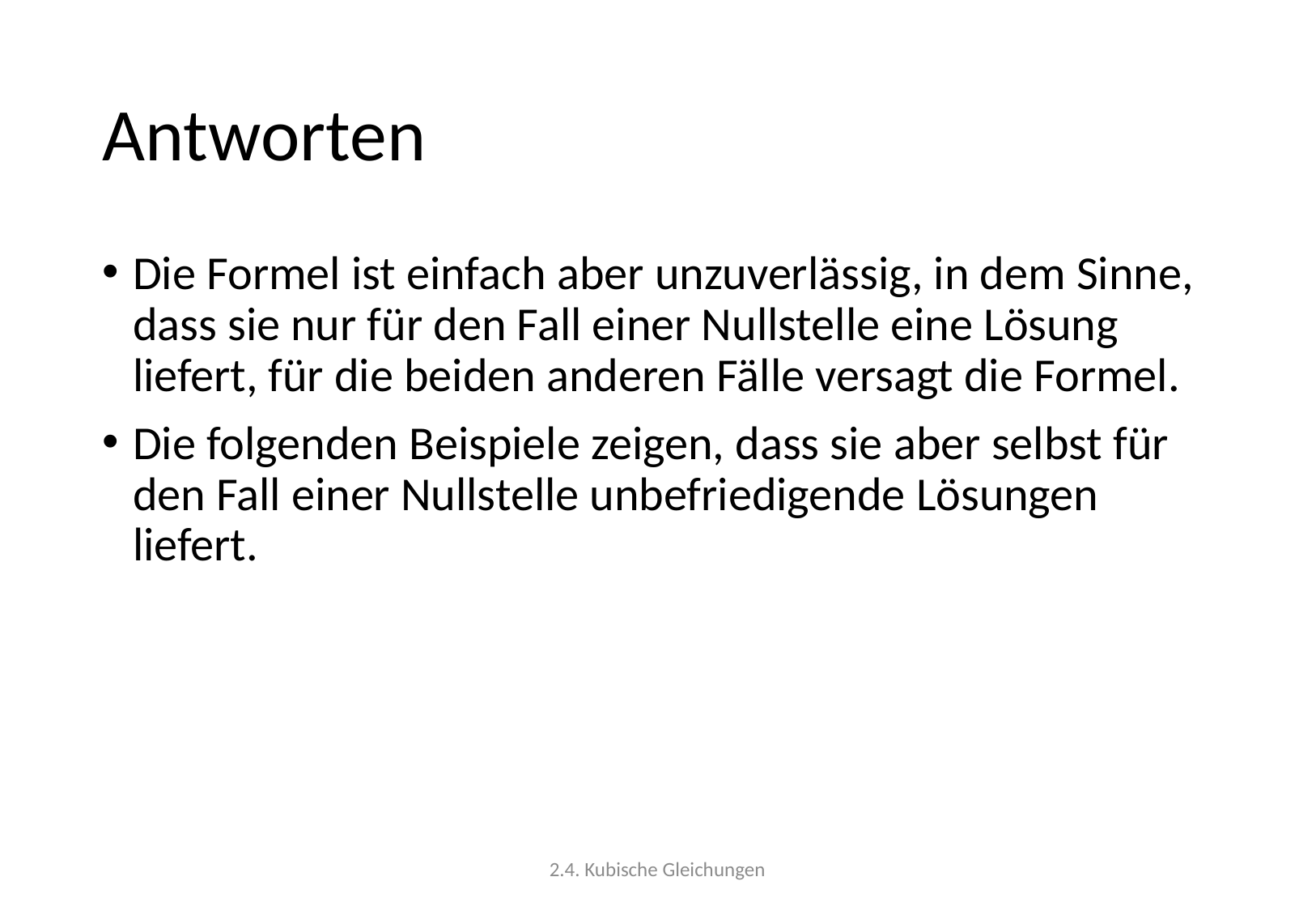

# Antworten
Die Formel ist einfach aber unzuverlässig, in dem Sinne, dass sie nur für den Fall einer Nullstelle eine Lösung liefert, für die beiden anderen Fälle versagt die Formel.
Die folgenden Beispiele zeigen, dass sie aber selbst für den Fall einer Nullstelle unbefriedigende Lösungen liefert.
2.4. Kubische Gleichungen